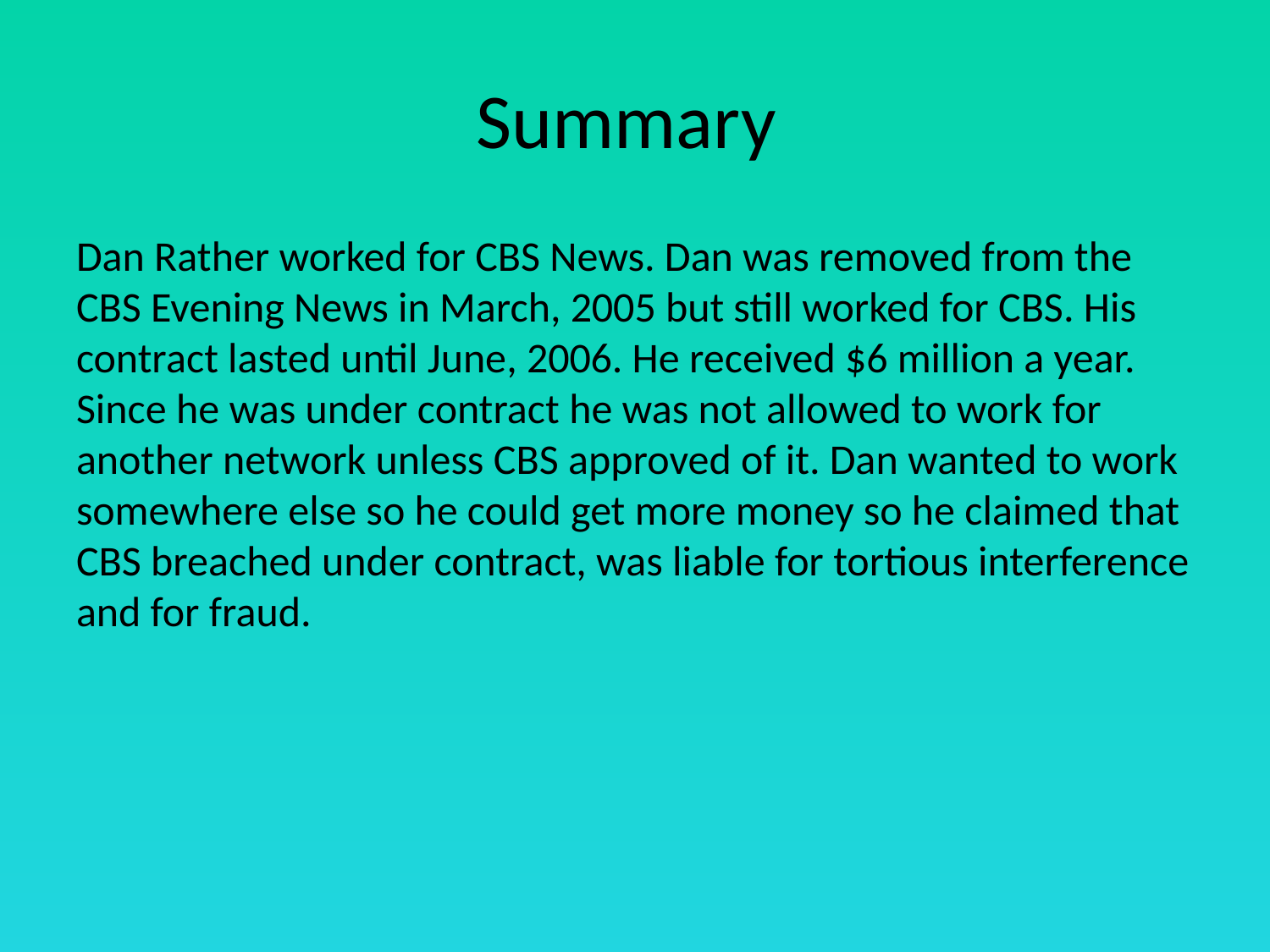

# Summary
Dan Rather worked for CBS News. Dan was removed from the CBS Evening News in March, 2005 but still worked for CBS. His contract lasted until June, 2006. He received $6 million a year. Since he was under contract he was not allowed to work for another network unless CBS approved of it. Dan wanted to work somewhere else so he could get more money so he claimed that CBS breached under contract, was liable for tortious interference and for fraud.